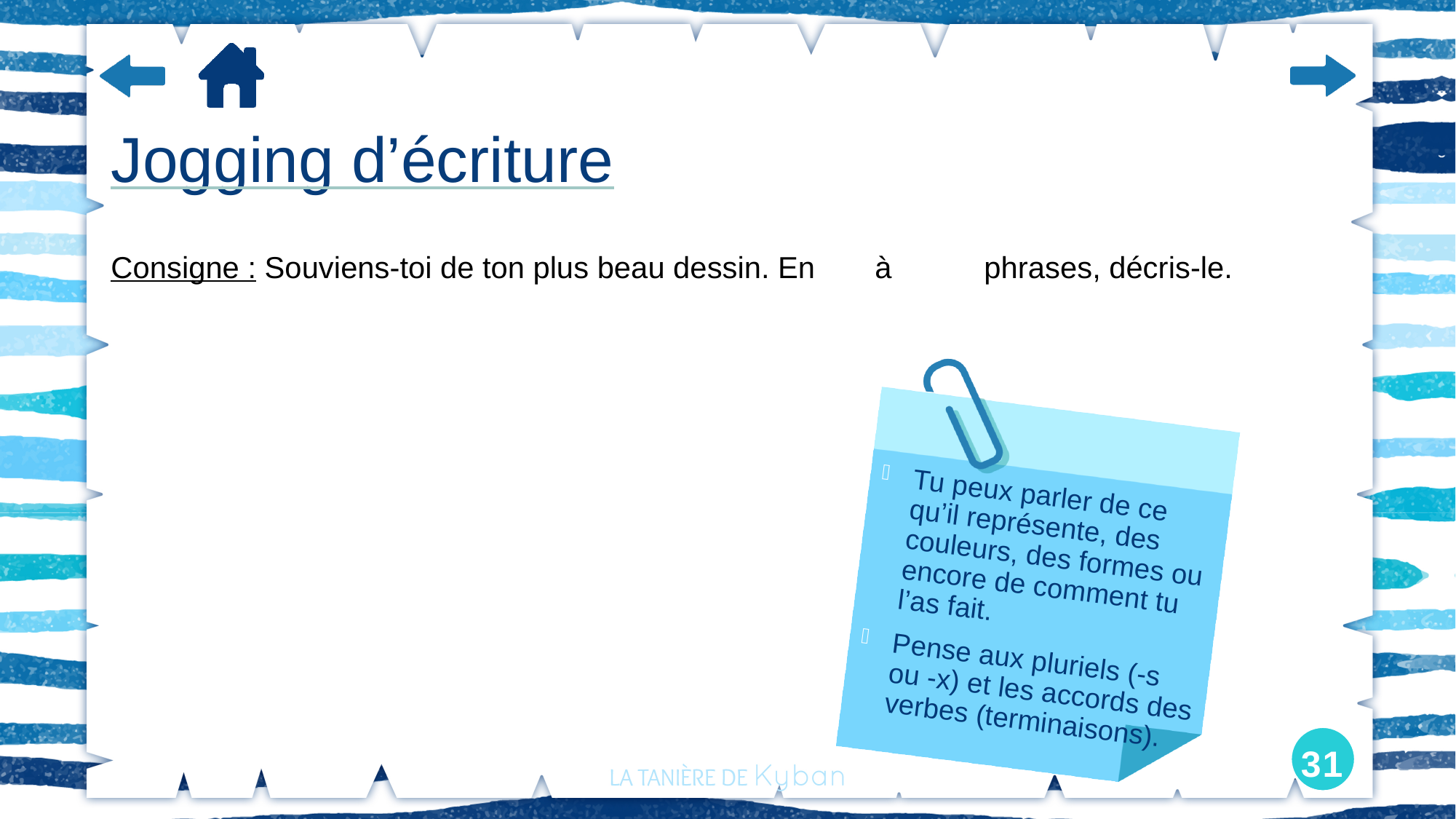

# Jogging d’écriture
Consigne : Souviens-toi de ton plus beau dessin. En 	à 	phrases, décris-le.
Tu peux parler de ce qu’il représente, des couleurs, des formes ou encore de comment tu l’as fait.
Pense aux pluriels (-s ou -x) et les accords des verbes (terminaisons).
31